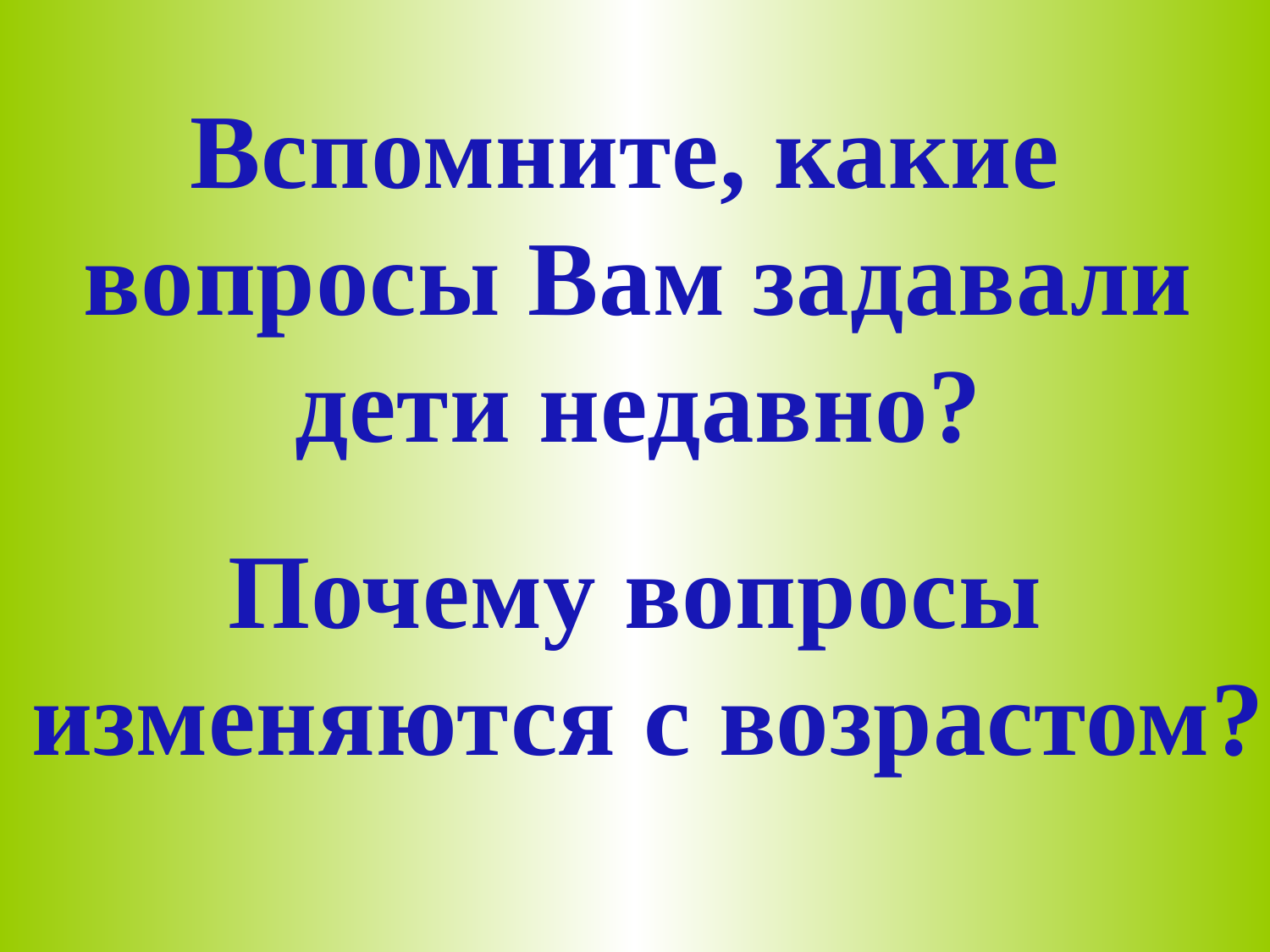

Вспомните, какие
вопросы Вам задавали
дети недавно?
Почему вопросы
изменяются с возрастом?